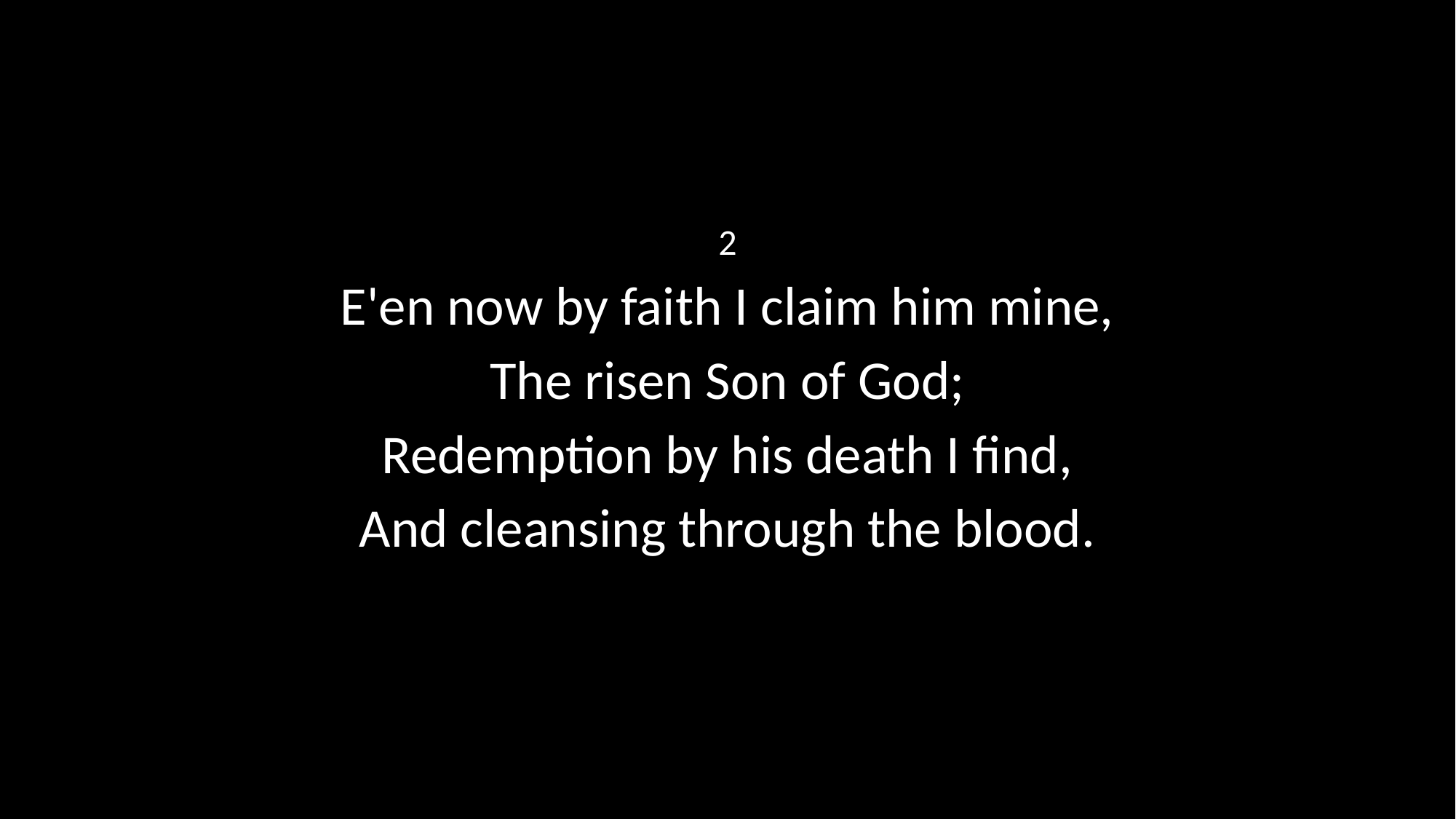

2
E'en now by faith I claim him mine,
The risen Son of God;
Redemption by his death I find,
And cleansing through the blood.